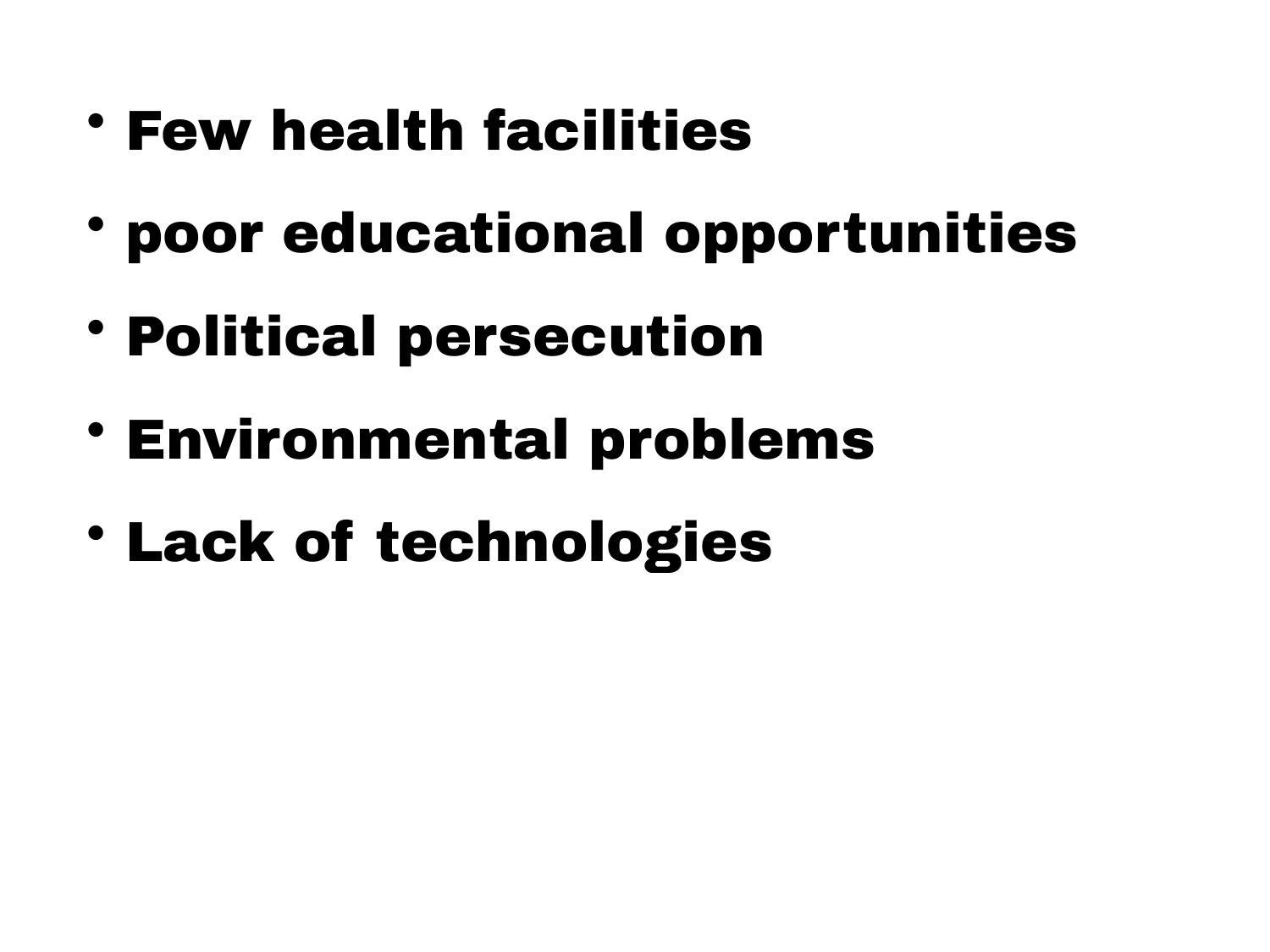

Few health facilities
 poor educational opportunities
 Political persecution
 Environmental problems
 Lack of technologies